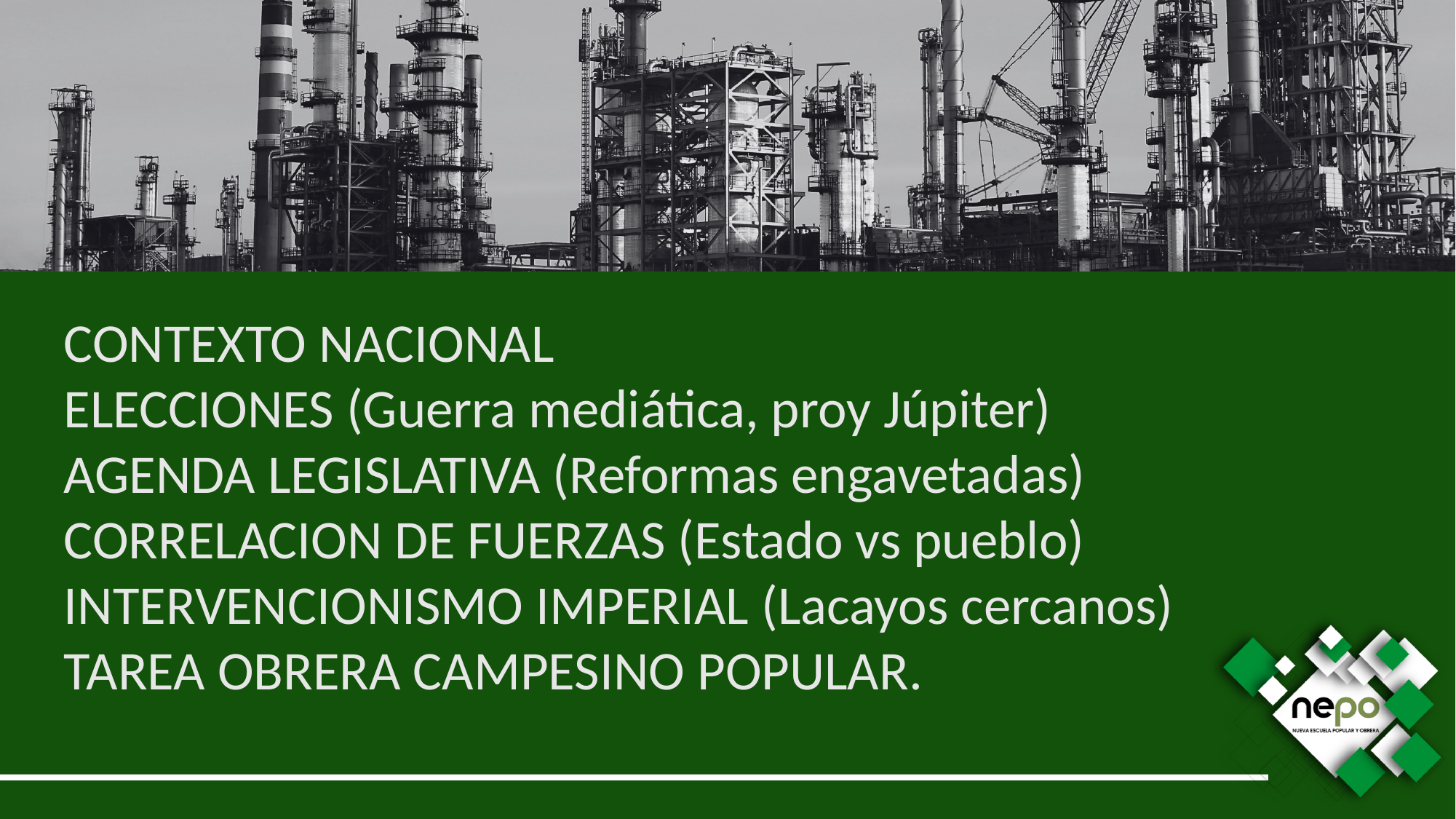

CONTEXTO NACIONAL
ELECCIONES (Guerra mediática, proy Júpiter)
AGENDA LEGISLATIVA (Reformas engavetadas)
CORRELACION DE FUERZAS (Estado vs pueblo)
INTERVENCIONISMO IMPERIAL (Lacayos cercanos)
TAREA OBRERA CAMPESINO POPULAR.